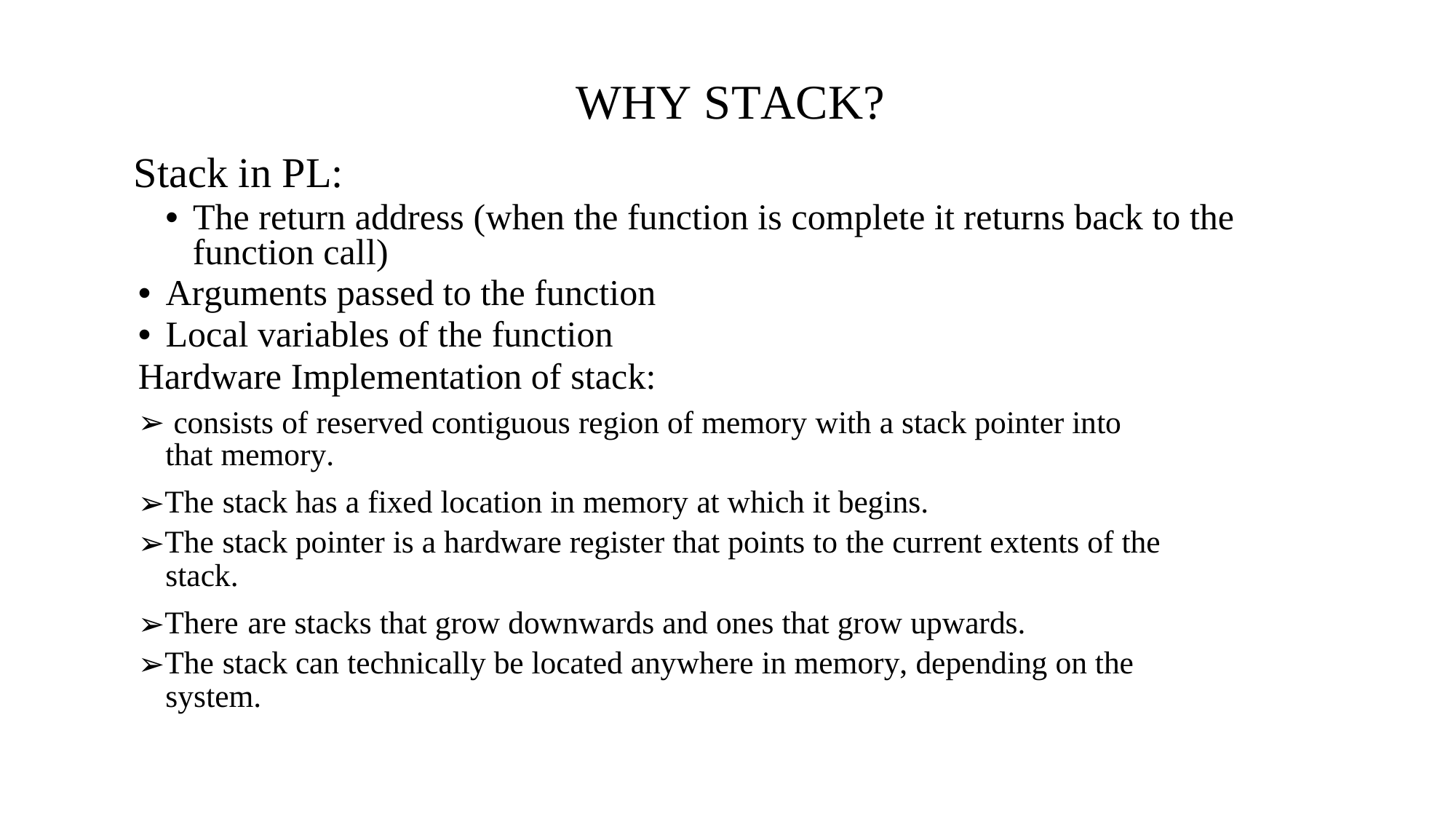

WHY STACK?
Stack in PL:
• The return address (when the function is complete it returns back to the function call)
• Arguments passed to the function
• Local variables of the function
Hardware Implementation of stack:
➢ consists of reserved contiguous region of memory with a stack pointer into
that memory.
➢The stack has a fixed location in memory at which it begins.
➢The stack pointer is a hardware register that points to the current extents of the
stack.
➢There are stacks that grow downwards and ones that grow upwards.
➢The stack can technically be located anywhere in memory, depending on the
system.